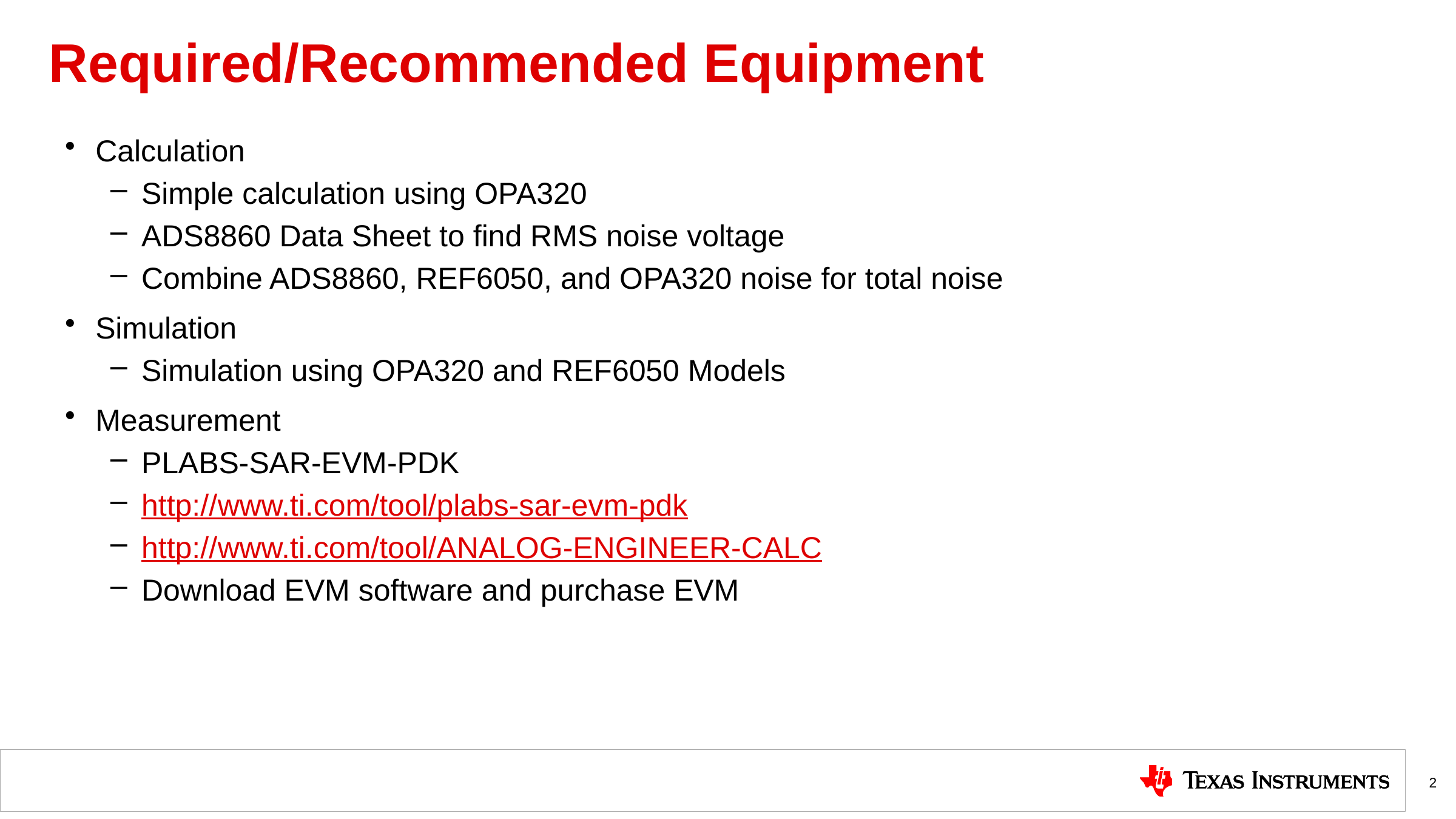

# Required/Recommended Equipment
Calculation
Simple calculation using OPA320
ADS8860 Data Sheet to find RMS noise voltage
Combine ADS8860, REF6050, and OPA320 noise for total noise
Simulation
Simulation using OPA320 and REF6050 Models
Measurement
PLABS-SAR-EVM-PDK
http://www.ti.com/tool/plabs-sar-evm-pdk
http://www.ti.com/tool/ANALOG-ENGINEER-CALC
Download EVM software and purchase EVM
2